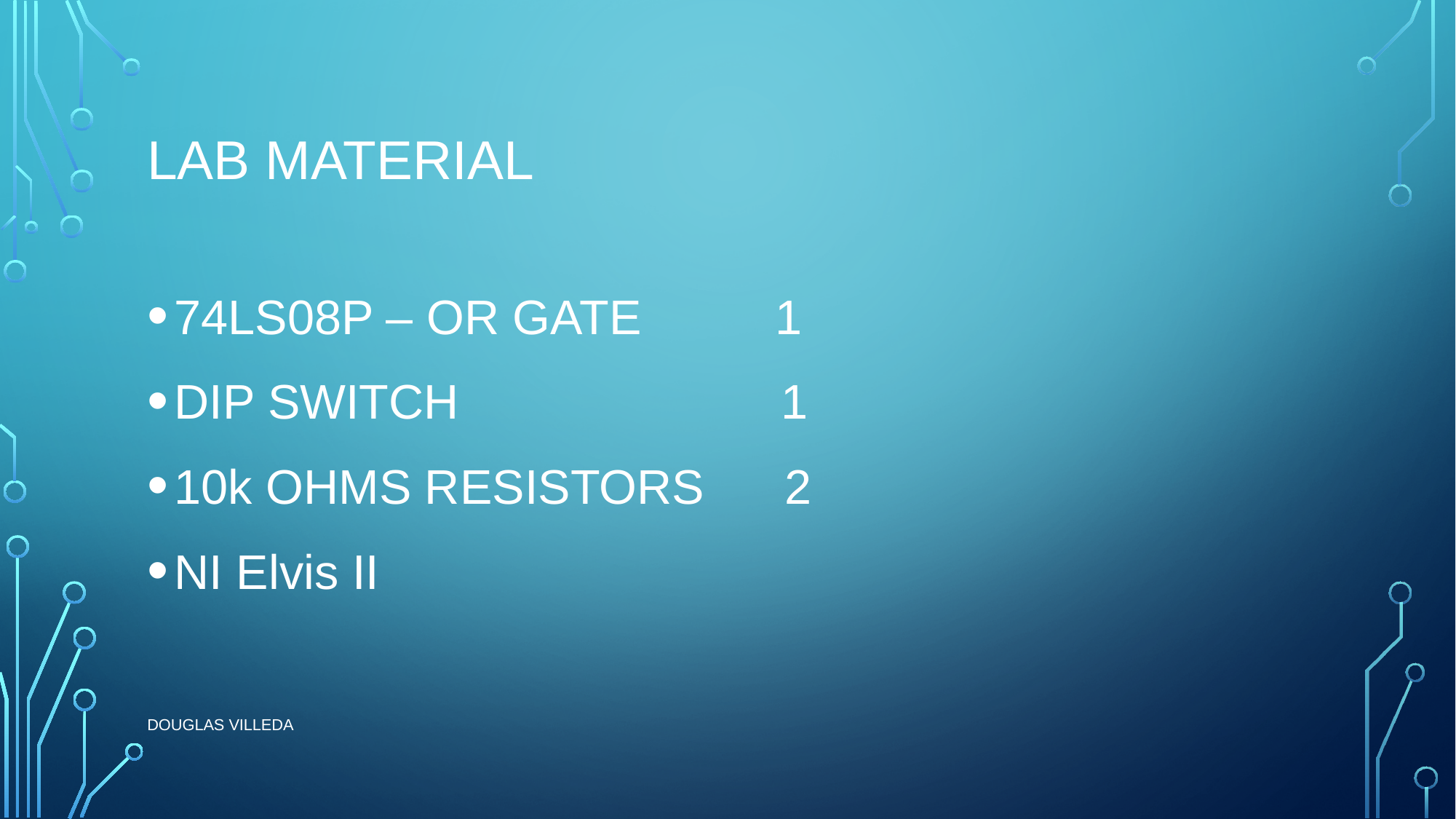

# LAB MATERIAL
74LS08P – OR GATE          1
DIP SWITCH                        1
10k OHMS RESISTORS      2
NI Elvis II

Douglas Villeda